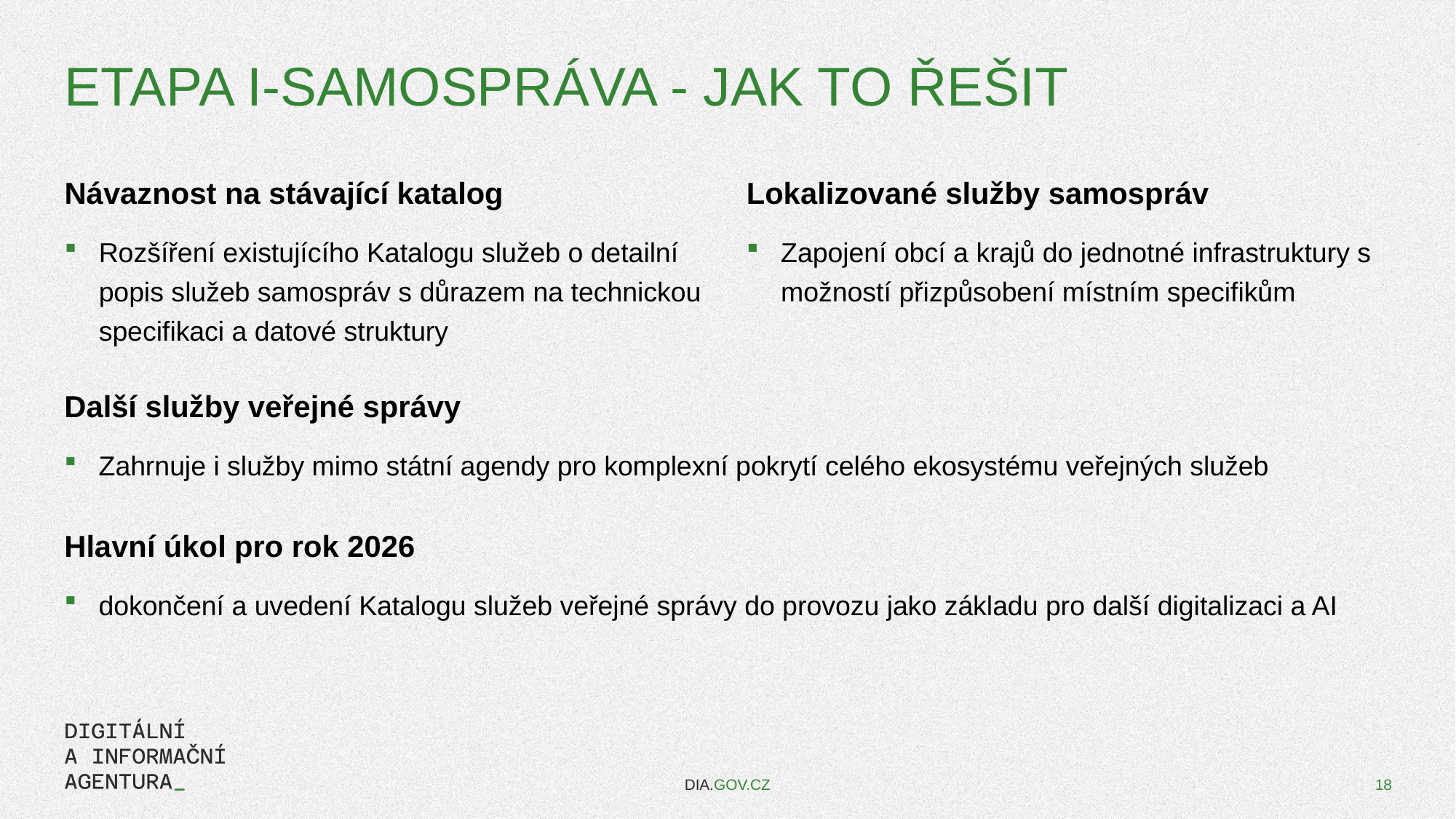

# Etapa I-Samospráva - Jak to řešit
Návaznost na stávající katalog
Rozšíření existujícího Katalogu služeb o detailní popis služeb samospráv s důrazem na technickou specifikaci a datové struktury
Lokalizované služby samospráv
Zapojení obcí a krajů do jednotné infrastruktury s možností přizpůsobení místním specifikům
Další služby veřejné správy
Zahrnuje i služby mimo státní agendy pro komplexní pokrytí celého ekosystému veřejných služeb
Hlavní úkol pro rok 2026
dokončení a uvedení Katalogu služeb veřejné správy do provozu jako základu pro další digitalizaci a AI
DIA.GOV.CZ
18